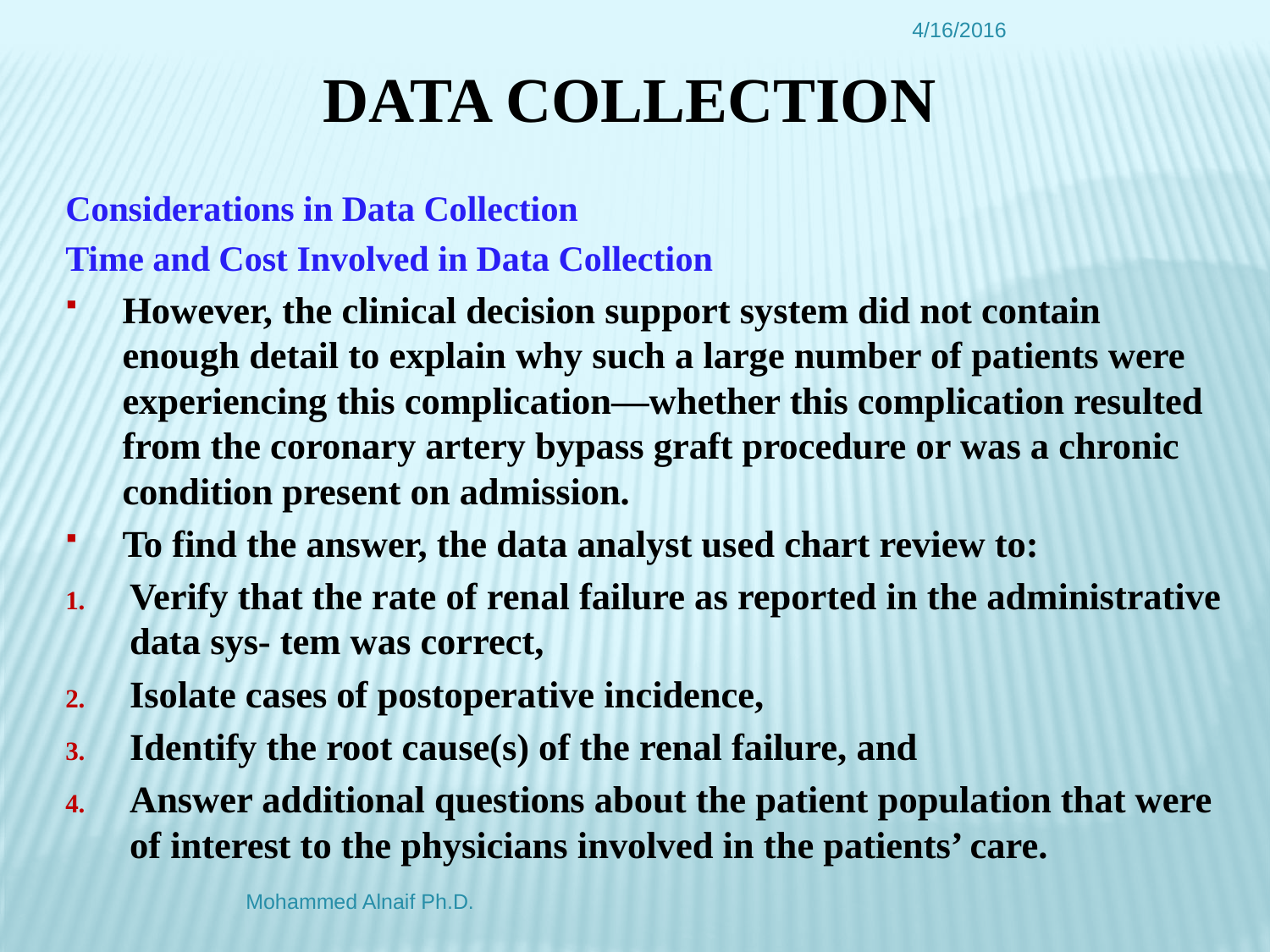

4/16/2016
# Data Collection
Considerations in Data Collection
Time and Cost Involved in Data Collection
However, the clinical decision support system did not contain enough detail to explain why such a large number of patients were experiencing this complication—whether this complication resulted from the coronary artery bypass graft procedure or was a chronic condition present on admission.
To find the answer, the data analyst used chart review to:
Verify that the rate of renal failure as reported in the administrative data sys- tem was correct,
Isolate cases of postoperative incidence,
Identify the root cause(s) of the renal failure, and
Answer additional questions about the patient population that were of interest to the physicians involved in the patients’ care.
Mohammed Alnaif Ph.D.
15